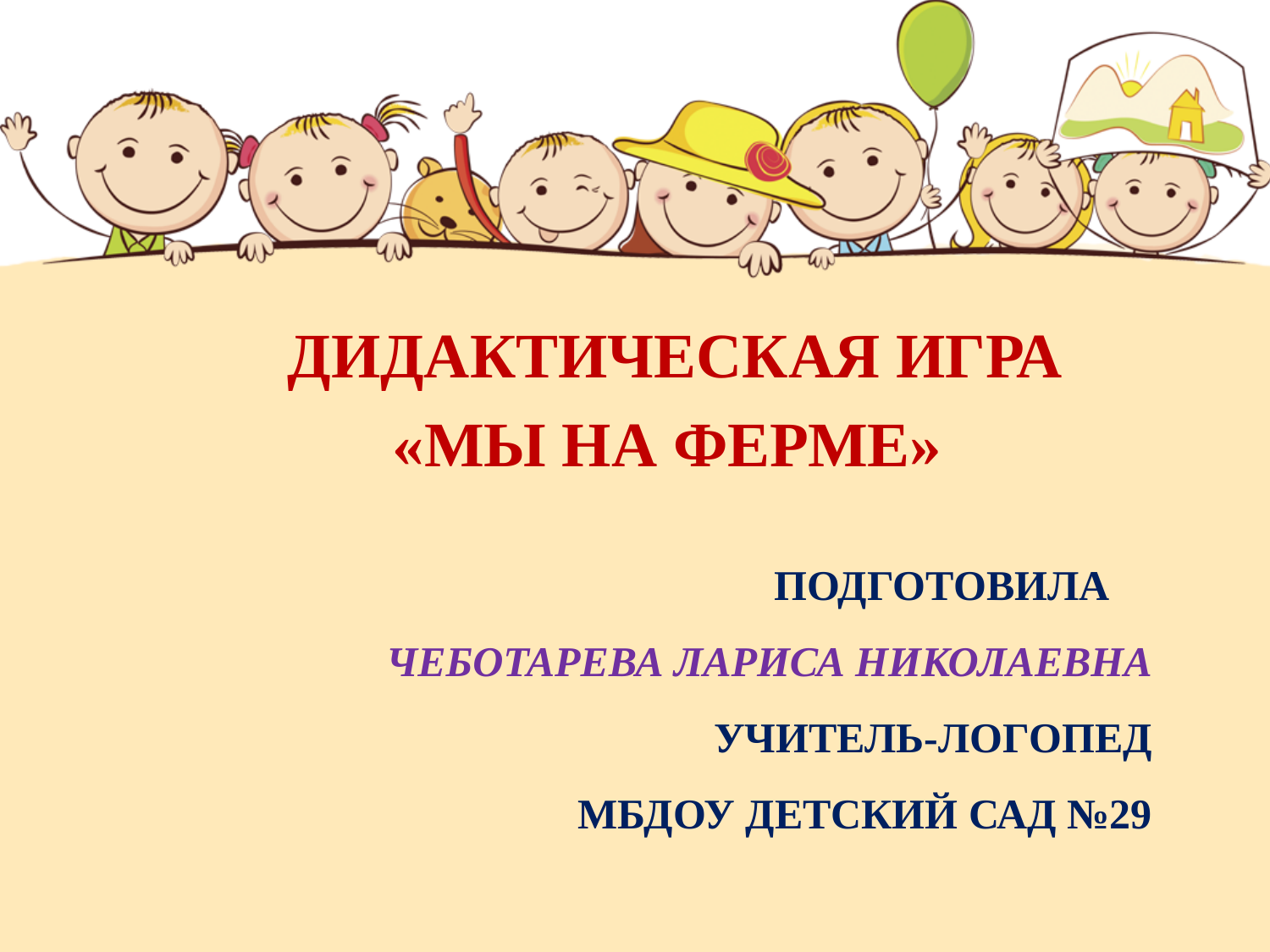

ДИДАКТИЧЕСКАЯ ИГРА
«МЫ НА ФЕРМЕ»
# подготовила Чеботарева Лариса Николаевна учитель-логопед МБДОУ детский сад №29